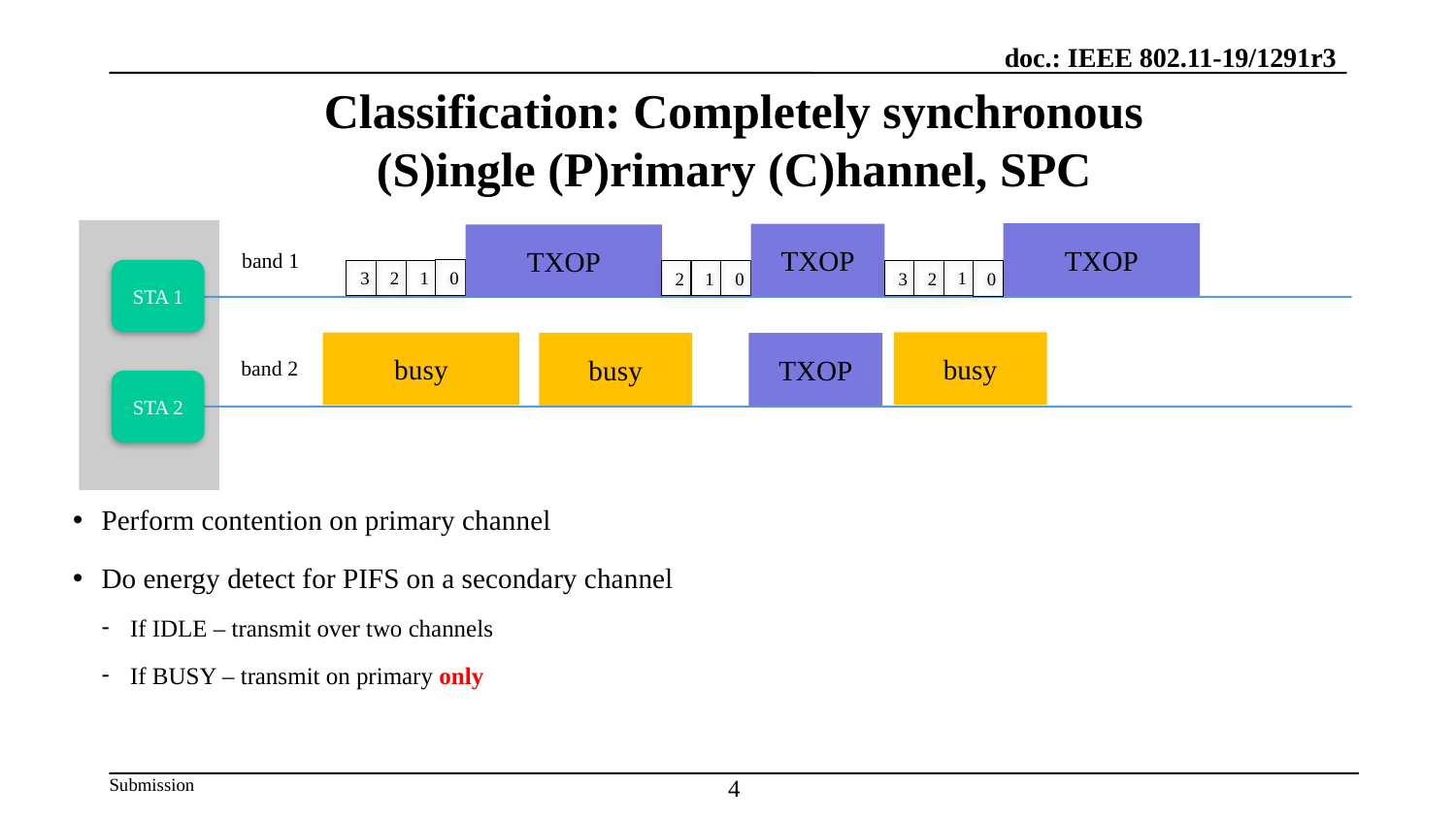

# Classification: Completely synchronous (S)ingle (P)rimary (C)hannel, SPC

TXOP
TXOP
TXOP
band 1
0
3
2
1
STA 1
1
1
2
2
3
0
0

busy
busy
busy
TXOP
band 2
STA 2

Perform contention on primary channel
Do energy detect for PIFS on a secondary channel
If IDLE – transmit over two channels
If BUSY – transmit on primary only

4